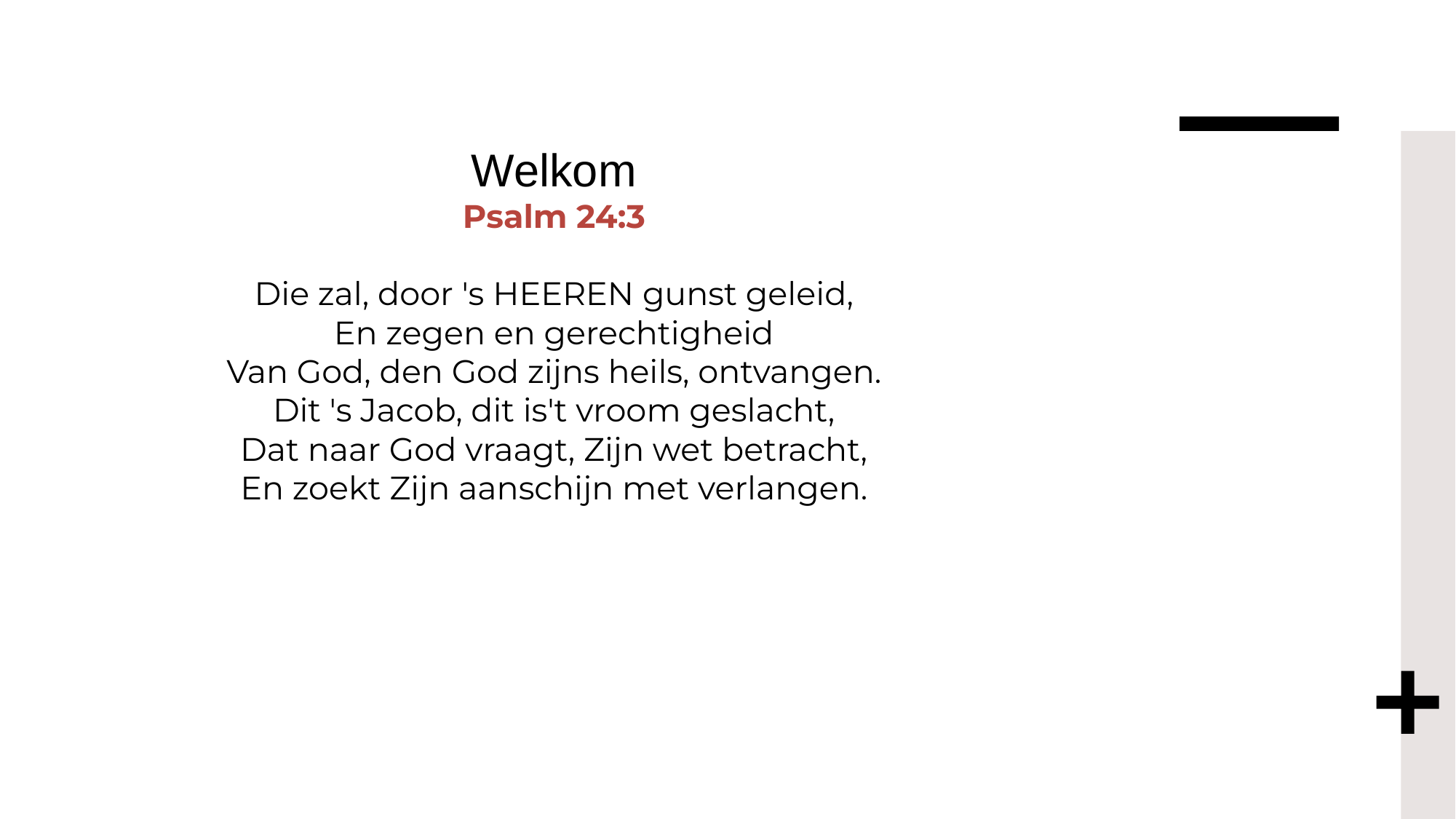

# Welkom Psalm 24:3 Die zal, door 's HEEREN gunst geleid, En zegen en gerechtigheid Van God, den God zijns heils, ontvangen. Dit 's Jacob, dit is't vroom geslacht, Dat naar God vraagt, Zijn wet betracht, En zoekt Zijn aanschijn met verlangen.